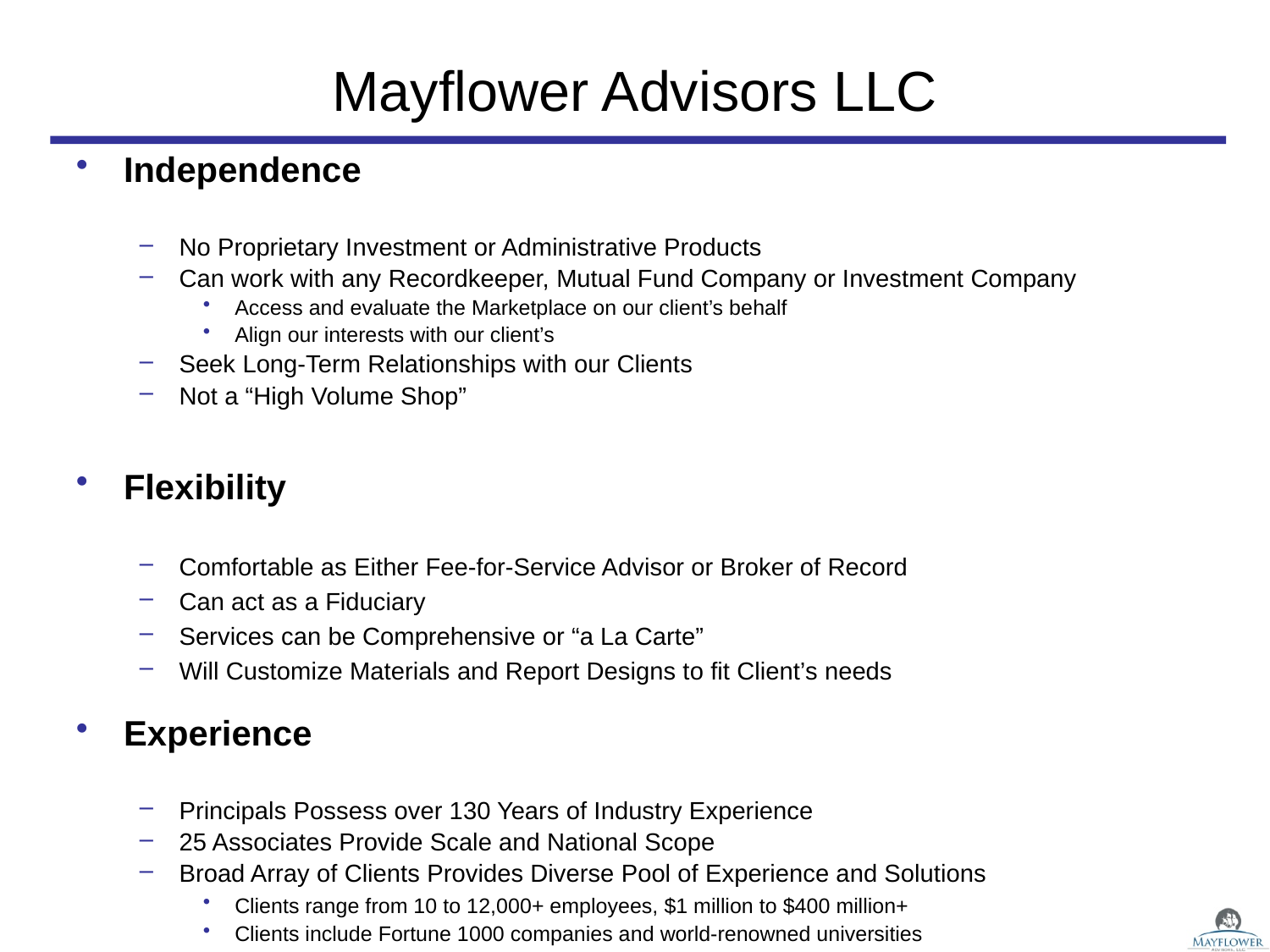

# Mayflower Advisors LLC
Independence

No Proprietary Investment or Administrative Products
Can work with any Recordkeeper, Mutual Fund Company or Investment Company
Access and evaluate the Marketplace on our client’s behalf
Align our interests with our client’s
Seek Long-Term Relationships with our Clients
Not a “High Volume Shop”

Flexibility

Comfortable as Either Fee-for-Service Advisor or Broker of Record
Can act as a Fiduciary
Services can be Comprehensive or “a La Carte”
Will Customize Materials and Report Designs to fit Client’s needs

Experience

Principals Possess over 130 Years of Industry Experience
25 Associates Provide Scale and National Scope
Broad Array of Clients Provides Diverse Pool of Experience and Solutions
Clients range from 10 to 12,000+ employees, $1 million to $400 million+
Clients include Fortune 1000 companies and world-renowned universities